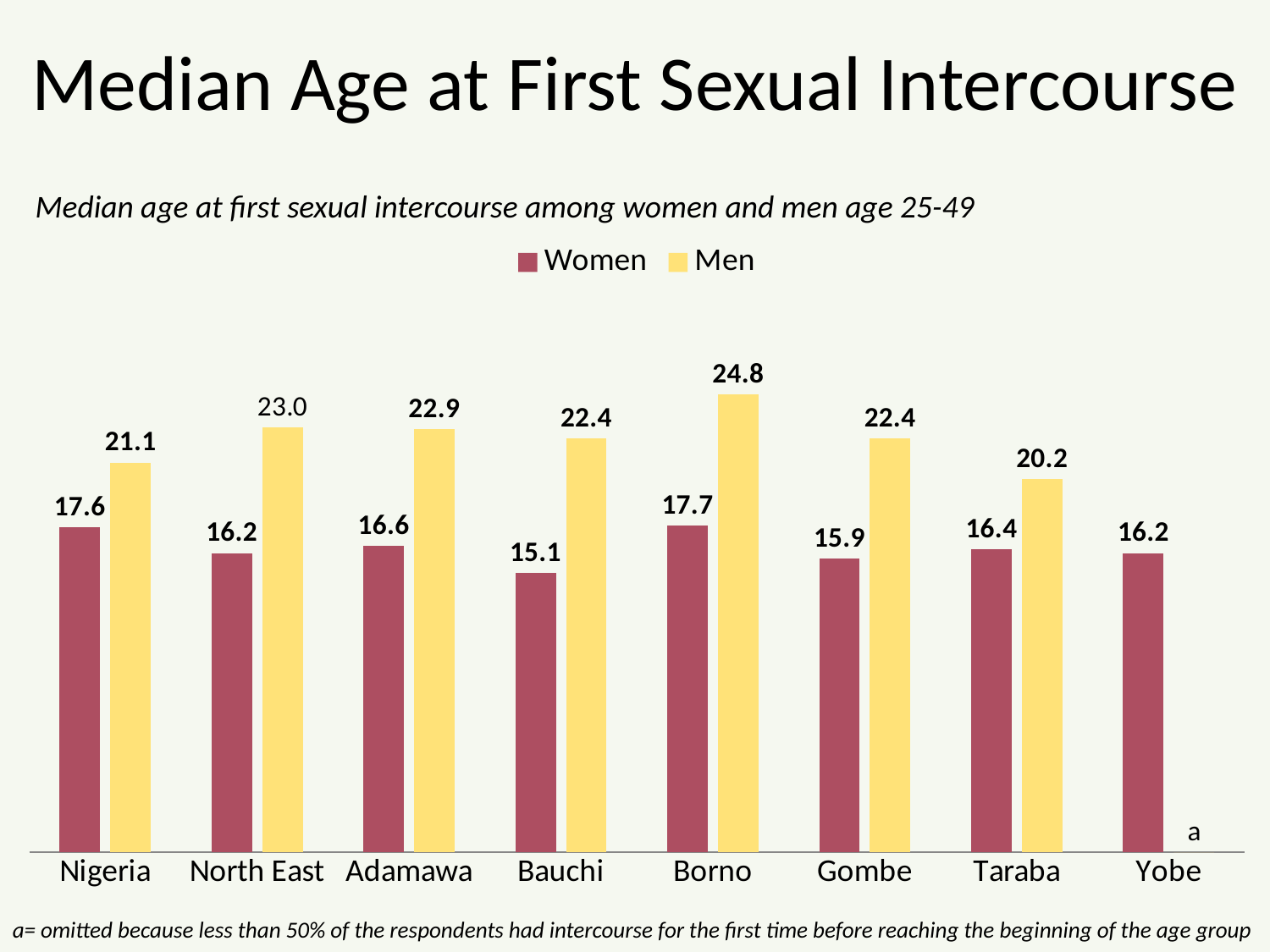

# Median Age at First Sexual Intercourse
Median age at first sexual intercourse among women and men age 25-49

### Chart

| Category | Women | Men |
|---|---|---|
| Nigeria | 17.6 | 21.1 |
| North East | 16.2 | 23.0 |
| Adamawa | 16.6 | 22.9 |
| Bauchi | 15.1 | 22.4 |
| Borno | 17.7 | 24.8 |
| Gombe | 15.9 | 22.4 |
| Taraba | 16.4 | 20.2 |
| Yobe | 16.2 | 0.0 |
a= omitted because less than 50% of the respondents had intercourse for the first time before reaching the beginning of the age group